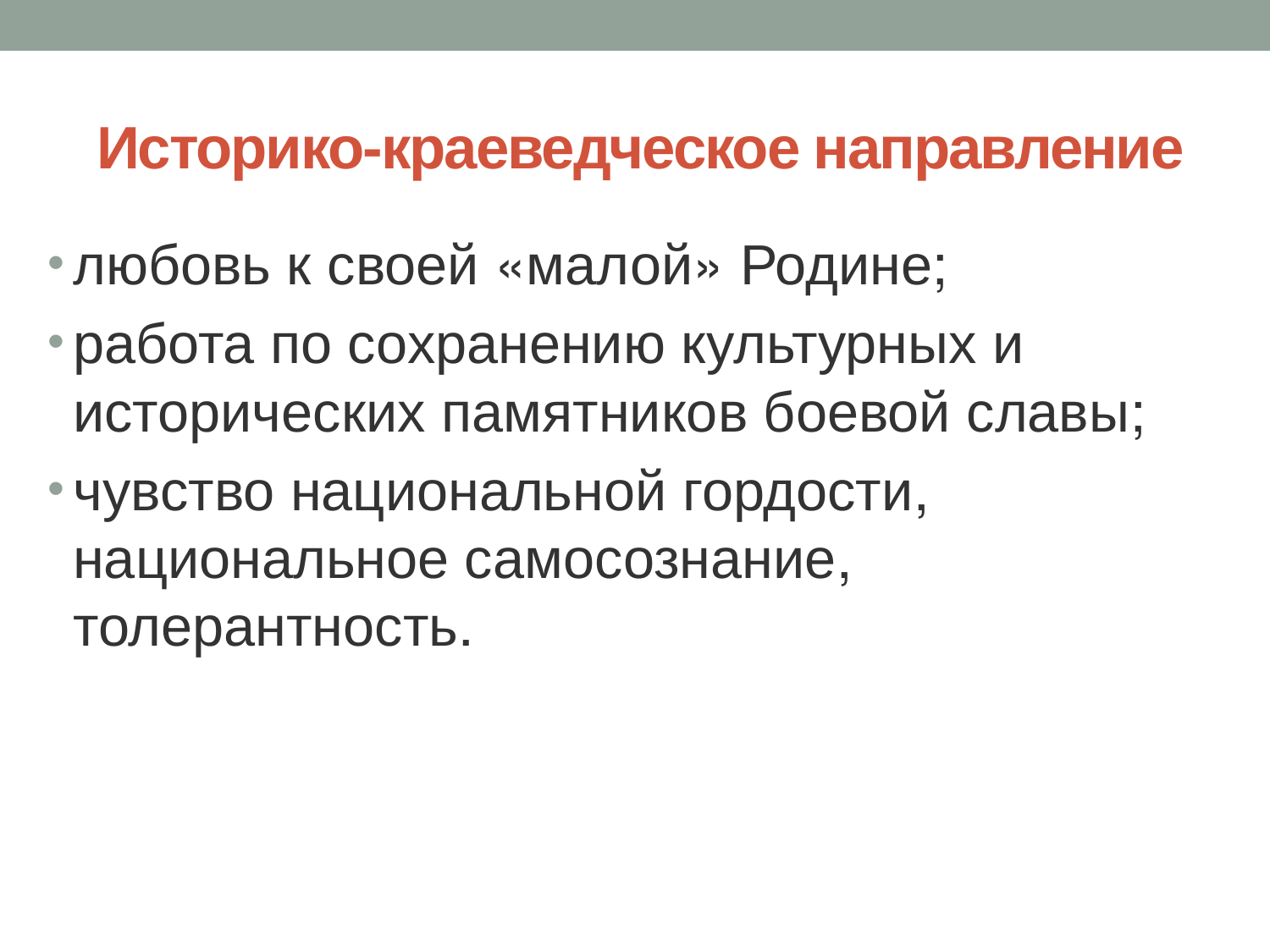

# Историко-краеведческое направление
любовь к своей «малой» Родине;
работа по сохранению культурных и исторических памятников боевой славы;
чувство национальной гордости, национальное самосознание, толерантность.